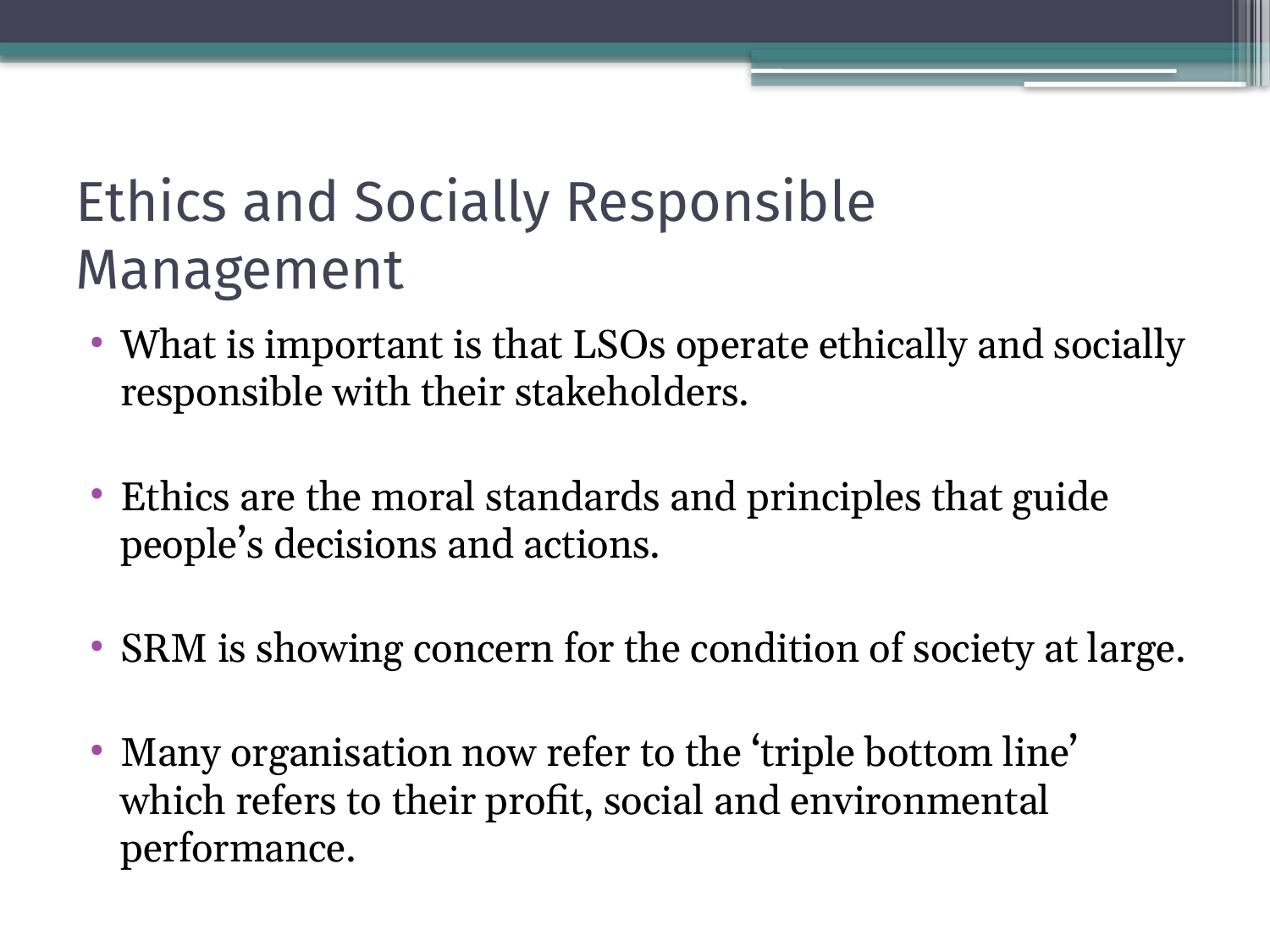

# Ethics and Socially Responsible Management
What is important is that LSOs operate ethically and socially responsible with their stakeholders.

Ethics are the moral standards and principles that guide people’s decisions and actions.

SRM is showing concern for the condition of society at large.

Many organisation now refer to the ‘triple bottom line’ which refers to their profit, social and environmental performance.